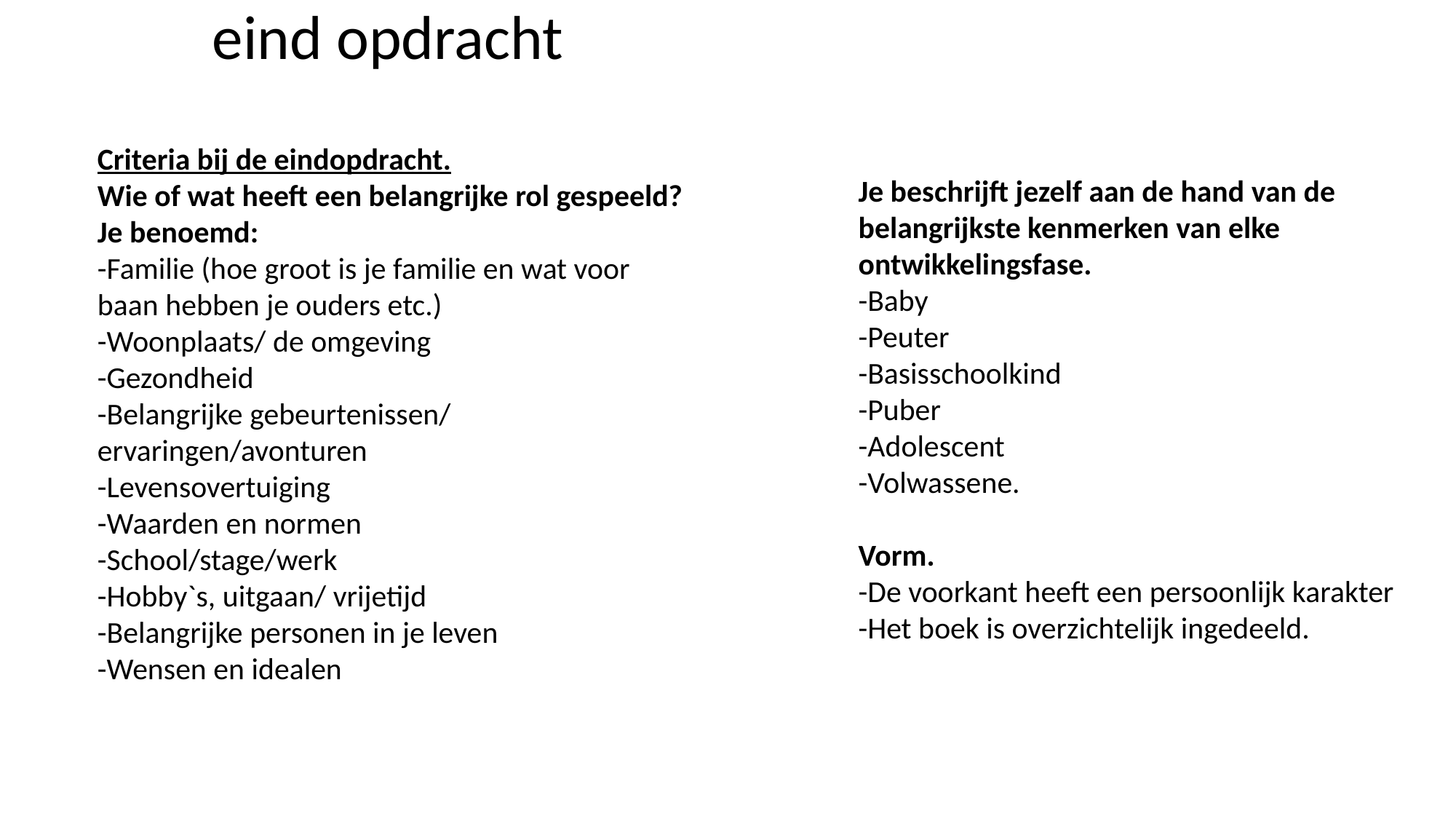

# eind opdracht
Criteria bij de eindopdracht.
Wie of wat heeft een belangrijke rol gespeeld? Je benoemd:
-Familie (hoe groot is je familie en wat voor baan hebben je ouders etc.)
-Woonplaats/ de omgeving
-Gezondheid
-Belangrijke gebeurtenissen/ ervaringen/avonturen
-Levensovertuiging
-Waarden en normen
-School/stage/werk
-Hobby`s, uitgaan/ vrijetijd
-Belangrijke personen in je leven
-Wensen en idealen

Je beschrijft jezelf aan de hand van de belangrijkste kenmerken van elke ontwikkelingsfase.
-Baby
-Peuter
-Basisschoolkind
-Puber
-Adolescent
-Volwassene.

Vorm.
-De voorkant heeft een persoonlijk karakter
-Het boek is overzichtelijk ingedeeld.